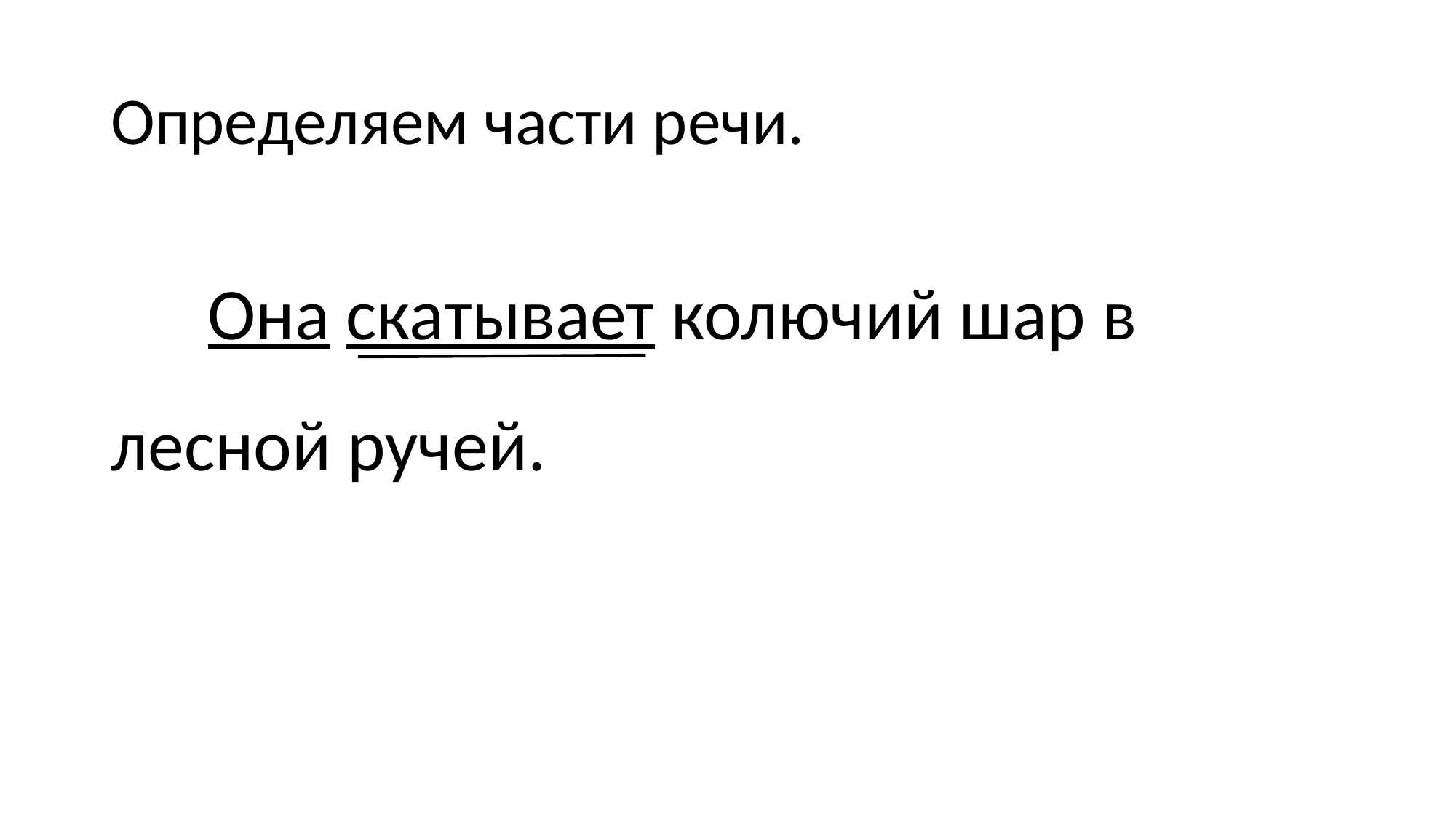

# Определяем части речи.
Она скатывает колючий шар в лесной ручей.